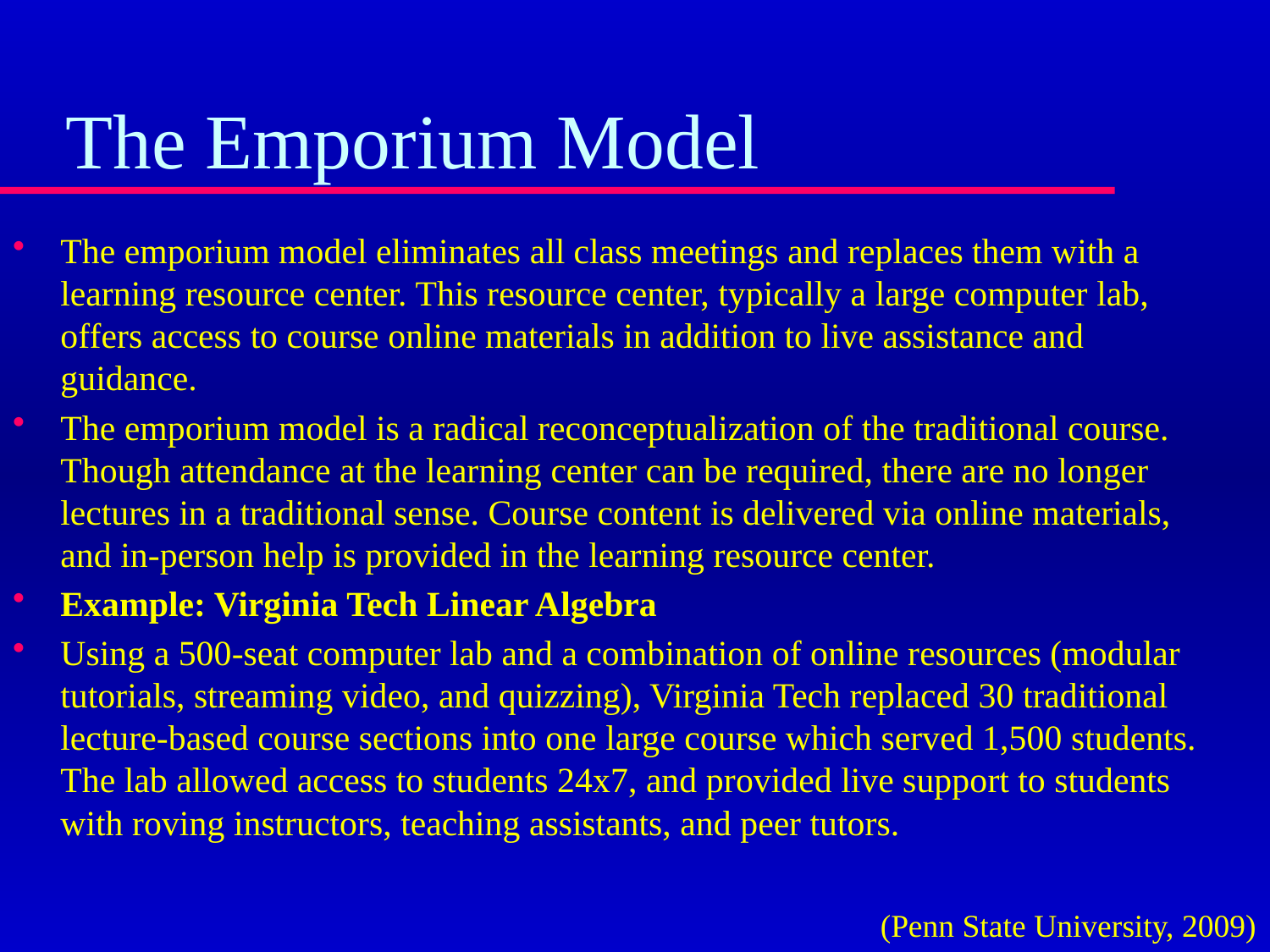

# The Emporium Model
The emporium model eliminates all class meetings and replaces them with a learning resource center. This resource center, typically a large computer lab, offers access to course online materials in addition to live assistance and guidance.
The emporium model is a radical reconceptualization of the traditional course. Though attendance at the learning center can be required, there are no longer lectures in a traditional sense. Course content is delivered via online materials, and in-person help is provided in the learning resource center.
Example: Virginia Tech Linear Algebra
Using a 500-seat computer lab and a combination of online resources (modular tutorials, streaming video, and quizzing), Virginia Tech replaced 30 traditional lecture-based course sections into one large course which served 1,500 students. The lab allowed access to students 24x7, and provided live support to students with roving instructors, teaching assistants, and peer tutors.

(Penn State University, 2009)